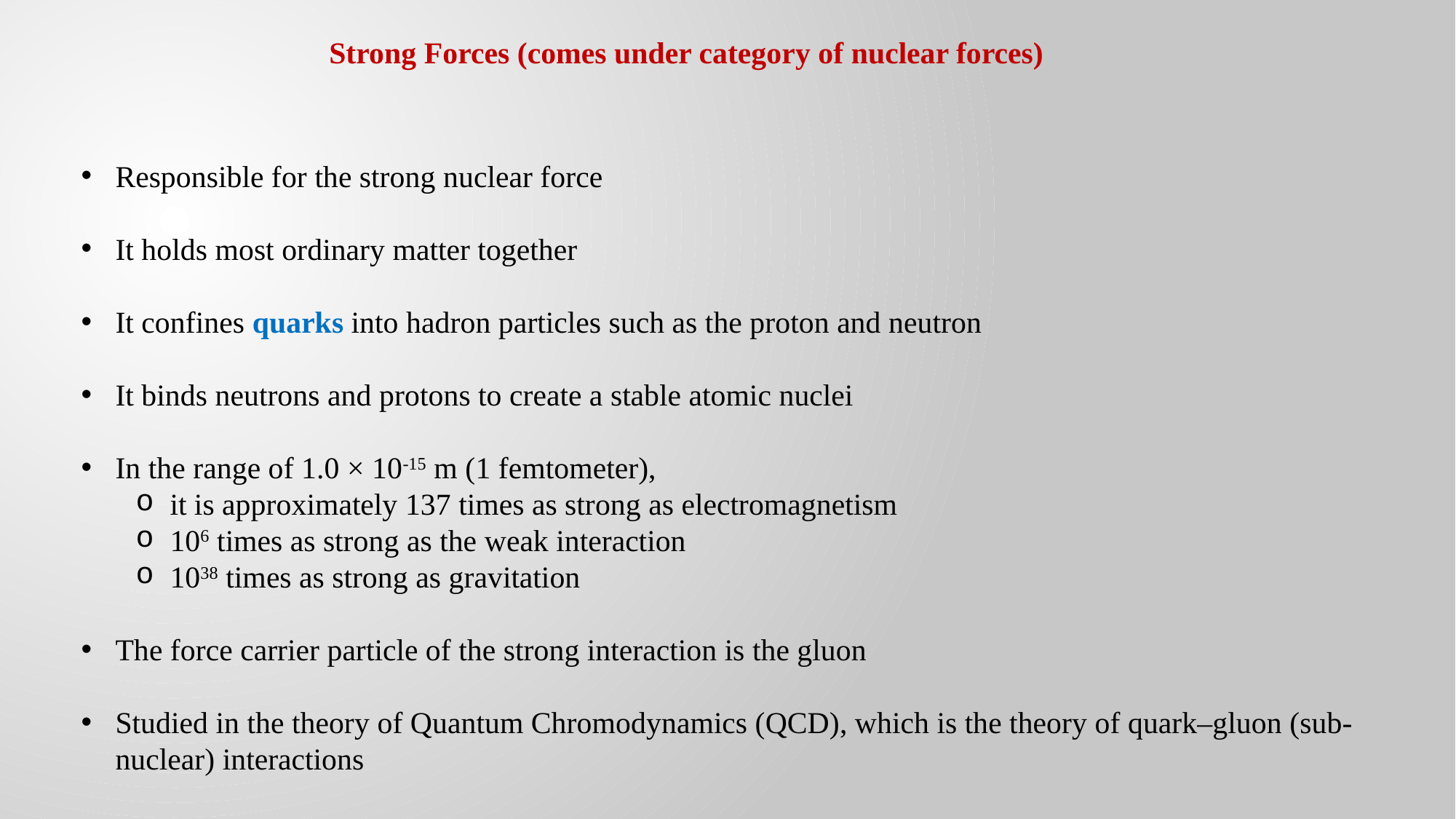

Strong Forces (comes under category of nuclear forces)
Responsible for the strong nuclear force

It holds most ordinary matter together

It confines quarks into hadron particles such as the proton and neutron

It binds neutrons and protons to create a stable atomic nuclei

In the range of 1.0 × 10-15 m (1 femtometer),
it is approximately 137 times as strong as electromagnetism
106 times as strong as the weak interaction
1038 times as strong as gravitation

The force carrier particle of the strong interaction is the gluon

Studied in the theory of Quantum Chromodynamics (QCD), which is the theory of quark–gluon (sub-nuclear) interactions